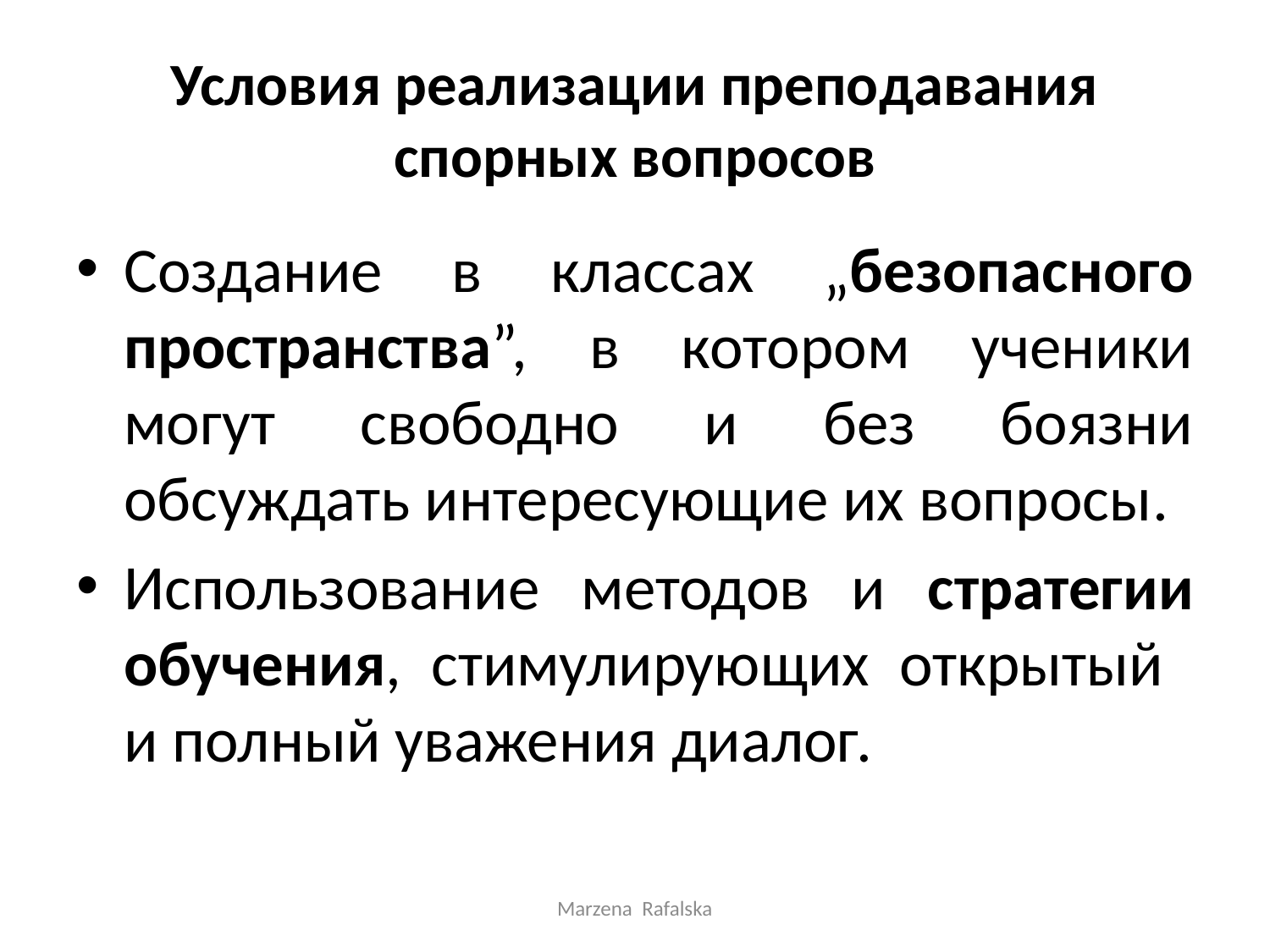

# Условия реализации преподавания спорных вопросов
Создание в классах „безопасного пространства”, в котором ученики могут свободно и без боязни обсуждать интересующие их вопросы.
Использование методов и стратегии обучения, стимулирующих открытый
и полный уважения диалог.

Marzena  Rafalska